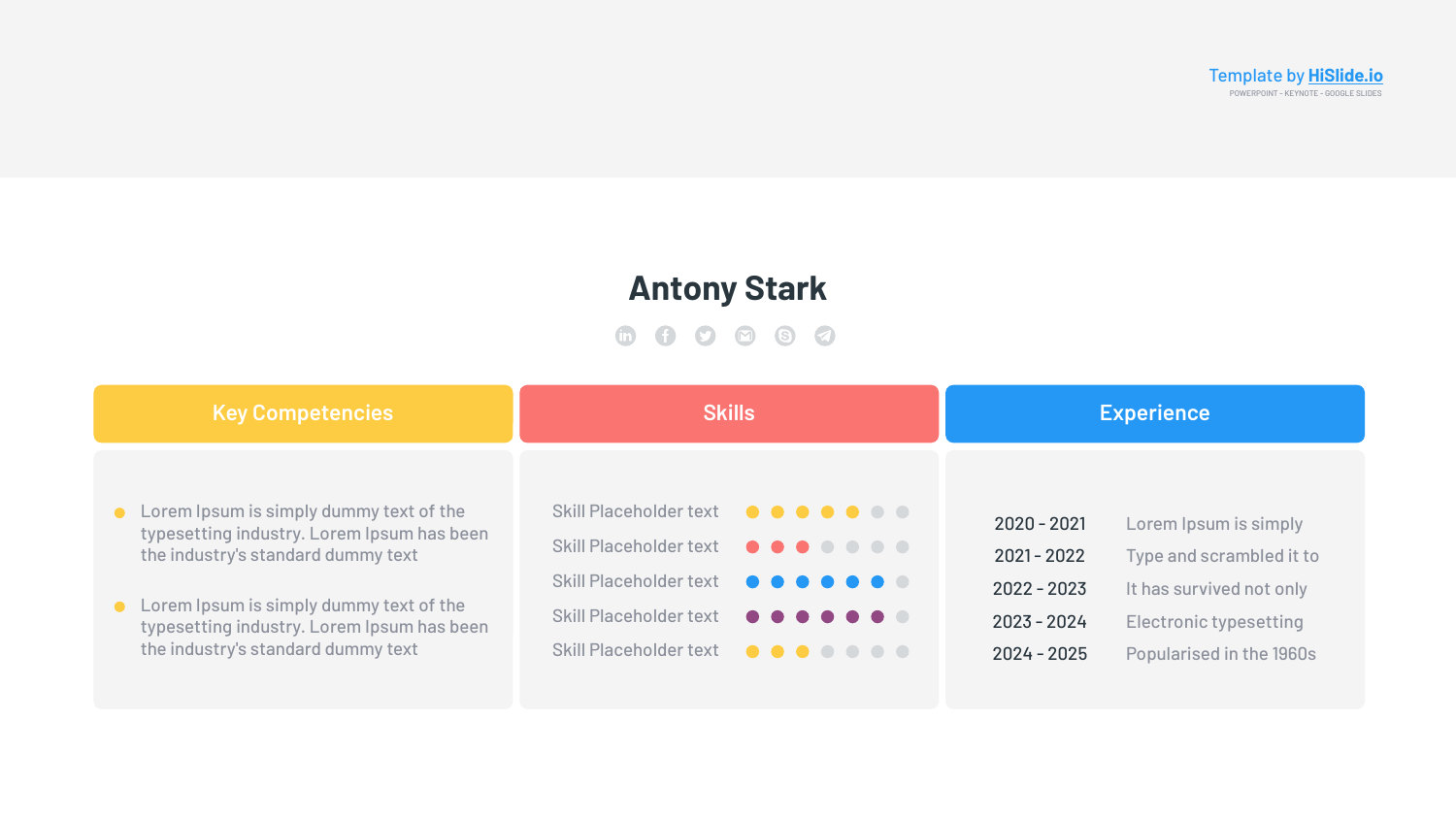

Template by HiSlide.io
POWERPOINT - KEYNOTE - GOOGLE SLIDES

Antony Stark

Key Competencies
Skills
Experience
Skill Placeholder text
Lorem Ipsum is simply dummy text of the typesetting industry. Lorem Ipsum has been the industry's standard dummy text
2020 - 2021
2021 - 2022
2022 - 2023
2023 - 2024
2024 - 2025
Lorem Ipsum is simply
Type and scrambled it to
It has survived not only
Electronic typesetting
Popularised in the 1960s

Skill Placeholder text

Skill Placeholder text

Lorem Ipsum is simply dummy text of the typesetting industry. Lorem Ipsum has been the industry's standard dummy text
Skill Placeholder text

Skill Placeholder text